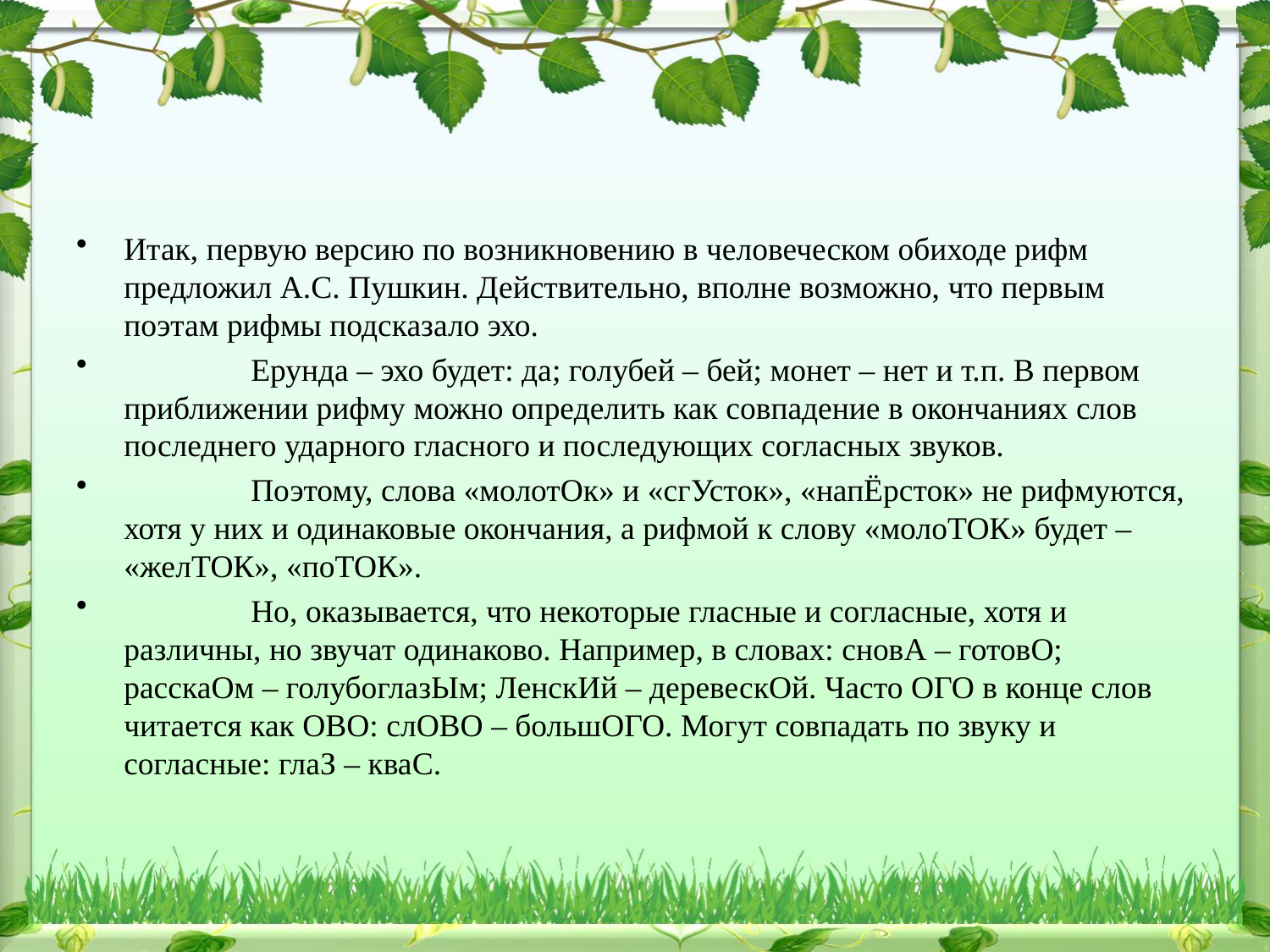

#
Итак, первую версию по возникновению в человеческом обиходе рифм предложил А.С. Пушкин. Действительно, вполне возможно, что первым поэтам рифмы подсказало эхо.
	Ерунда – эхо будет: да; голубей – бей; монет – нет и т.п. В первом приближении рифму можно определить как совпадение в окончаниях слов последнего ударного гласного и последующих согласных звуков.
	Поэтому, слова «молотОк» и «сгУсток», «напЁрсток» не рифмуются, хотя у них и одинаковые окончания, а рифмой к слову «молоТОК» будет – «желТОК», «поТОК».
	Но, оказывается, что некоторые гласные и согласные, хотя и различны, но звучат одинаково. Например, в словах: сновА – готовО; расскаОм – голубоглазЫм; ЛенскИй – деревескОй. Часто ОГО в конце слов читается как ОВО: слОВО – большОГО. Могут совпадать по звуку и согласные: глаЗ – кваС.